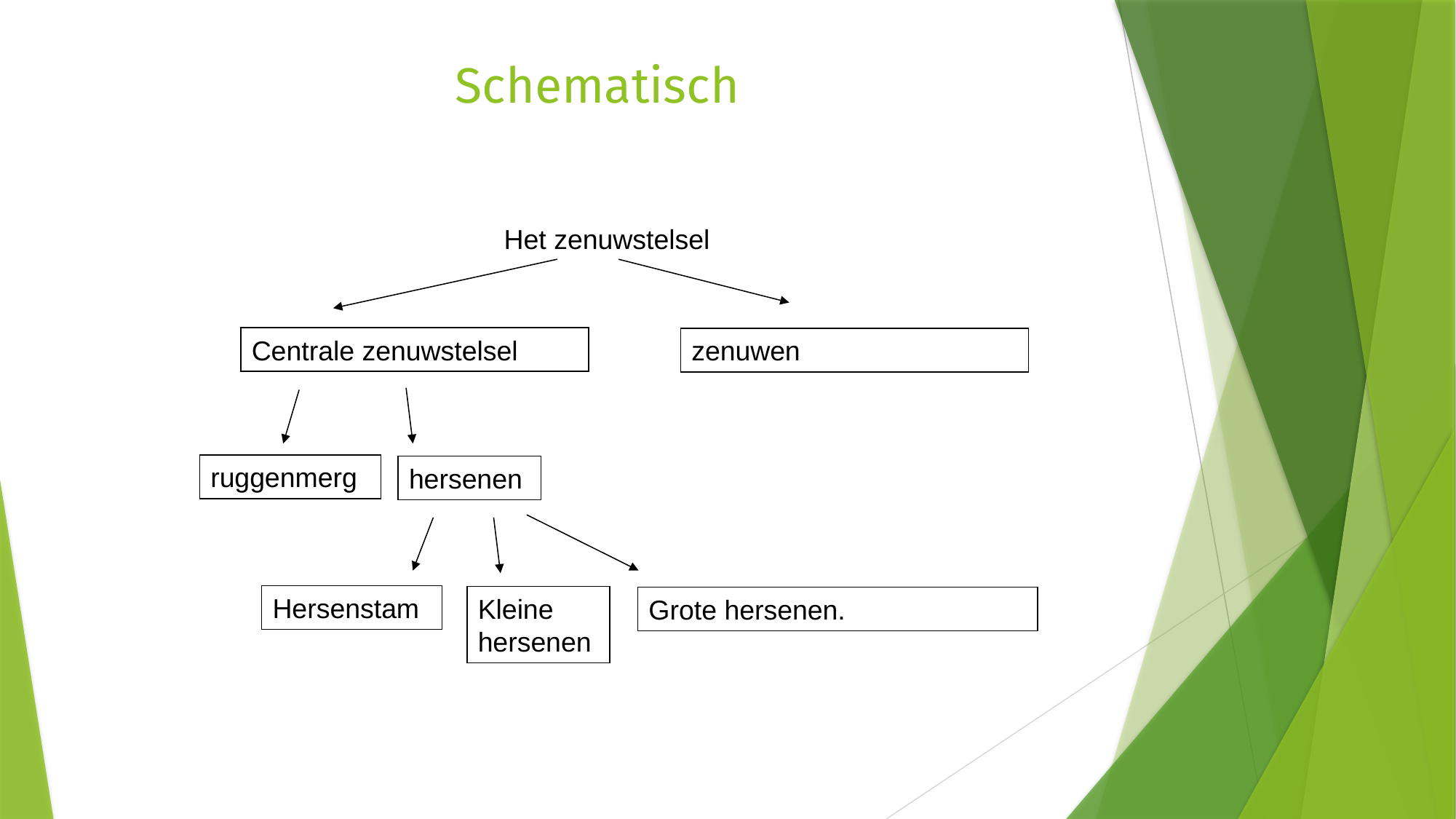

Boek 5  thema 1
# Schematisch

Het zenuwstelsel

Centrale zenuwstelsel
zenuwen

ruggenmerg
hersenen

Hersenstam
Kleine hersenen
Grote hersenen.